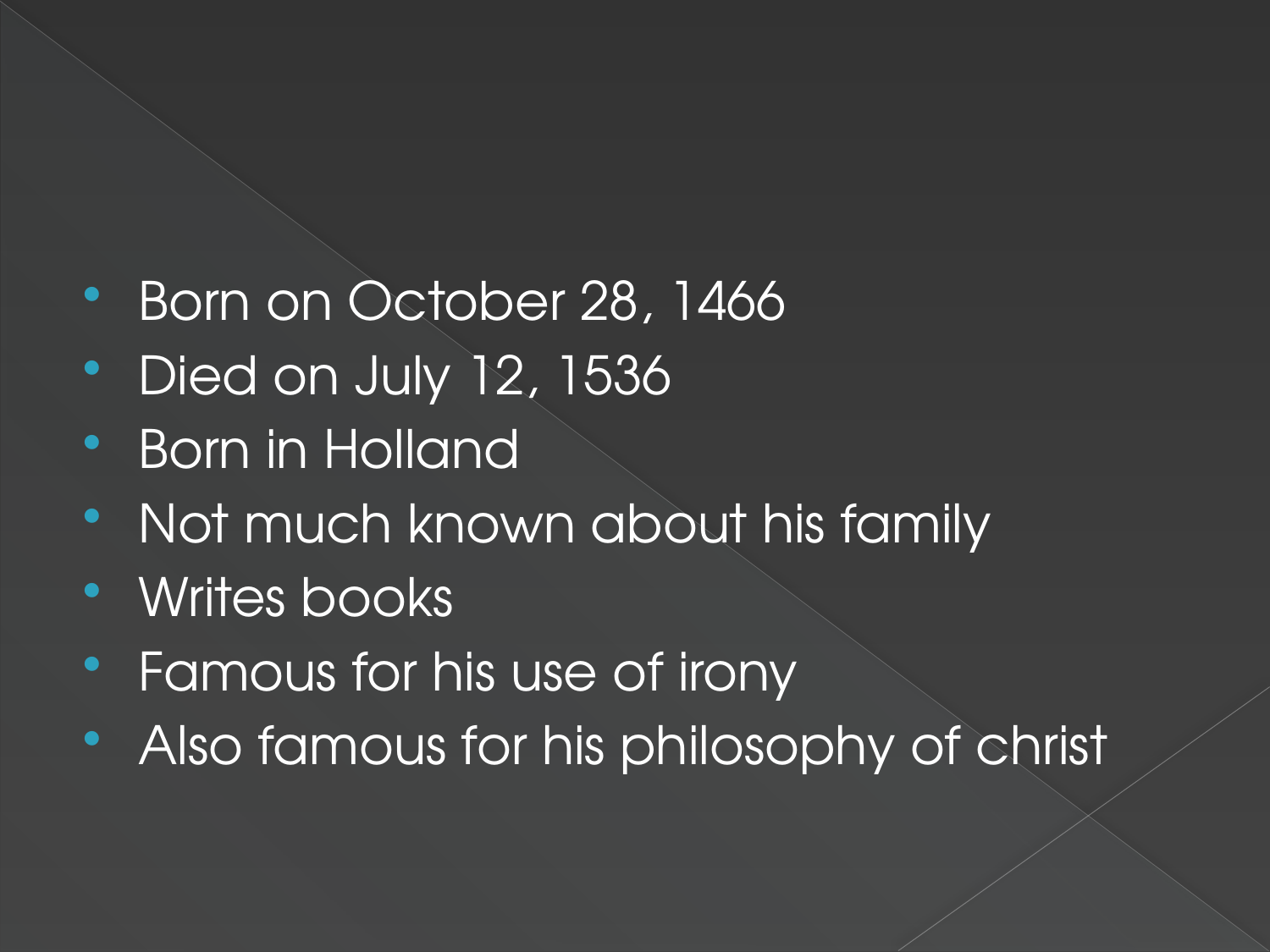

#
Born on October 28, 1466
Died on July 12, 1536
Born in Holland
Not much known about his family
Writes books
Famous for his use of irony
Also famous for his philosophy of christ